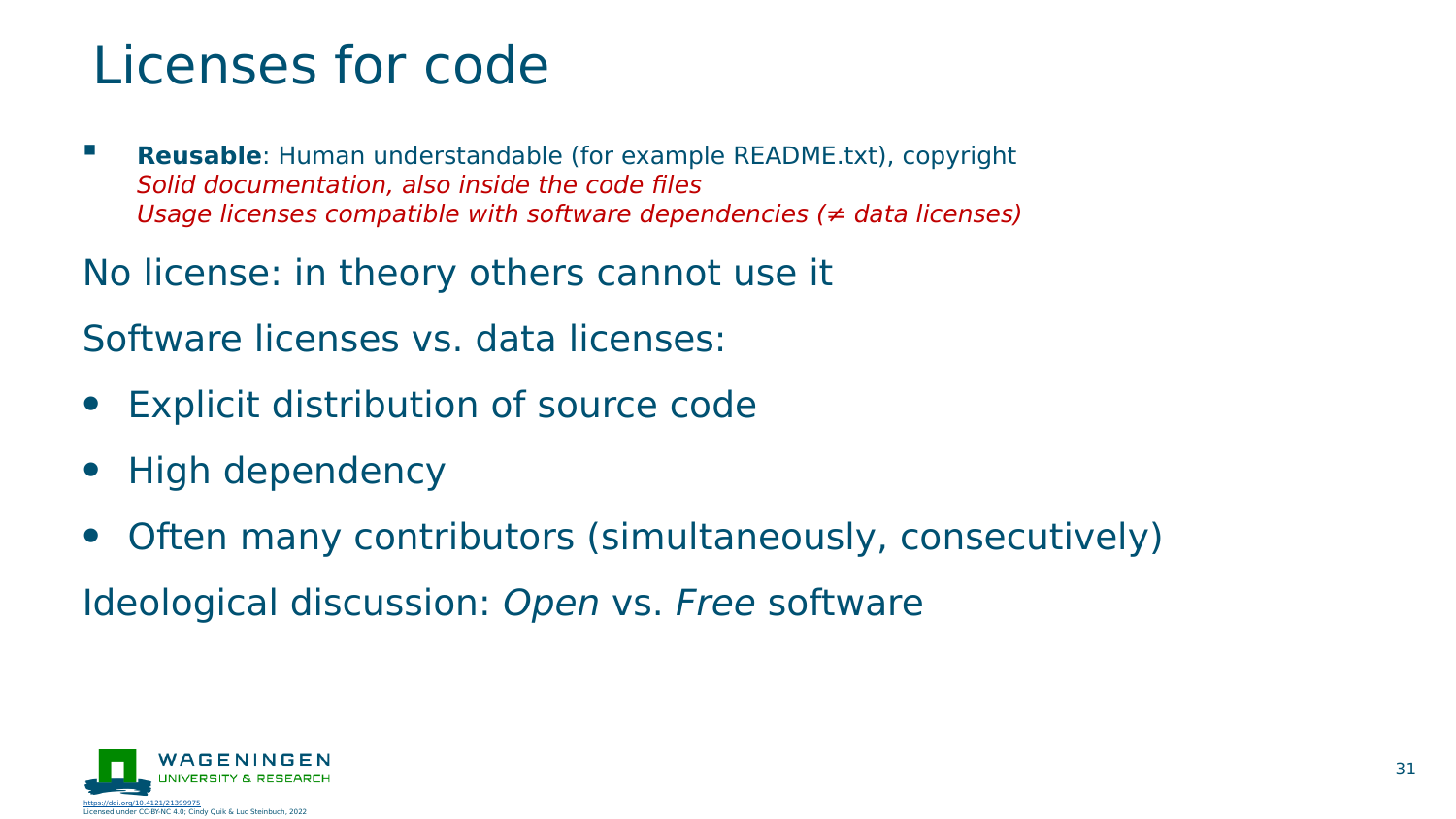

# Licenses for code
Reusable: Human understandable (for example README.txt), copyright
Solid documentation, also inside the code files
Usage licenses compatible with software dependencies (≠ data licenses)
No license: in theory others cannot use it
Software licenses vs. data licenses:
Explicit distribution of source code
High dependency
Often many contributors (simultaneously, consecutively)
Ideological discussion: Open vs. Free software

31